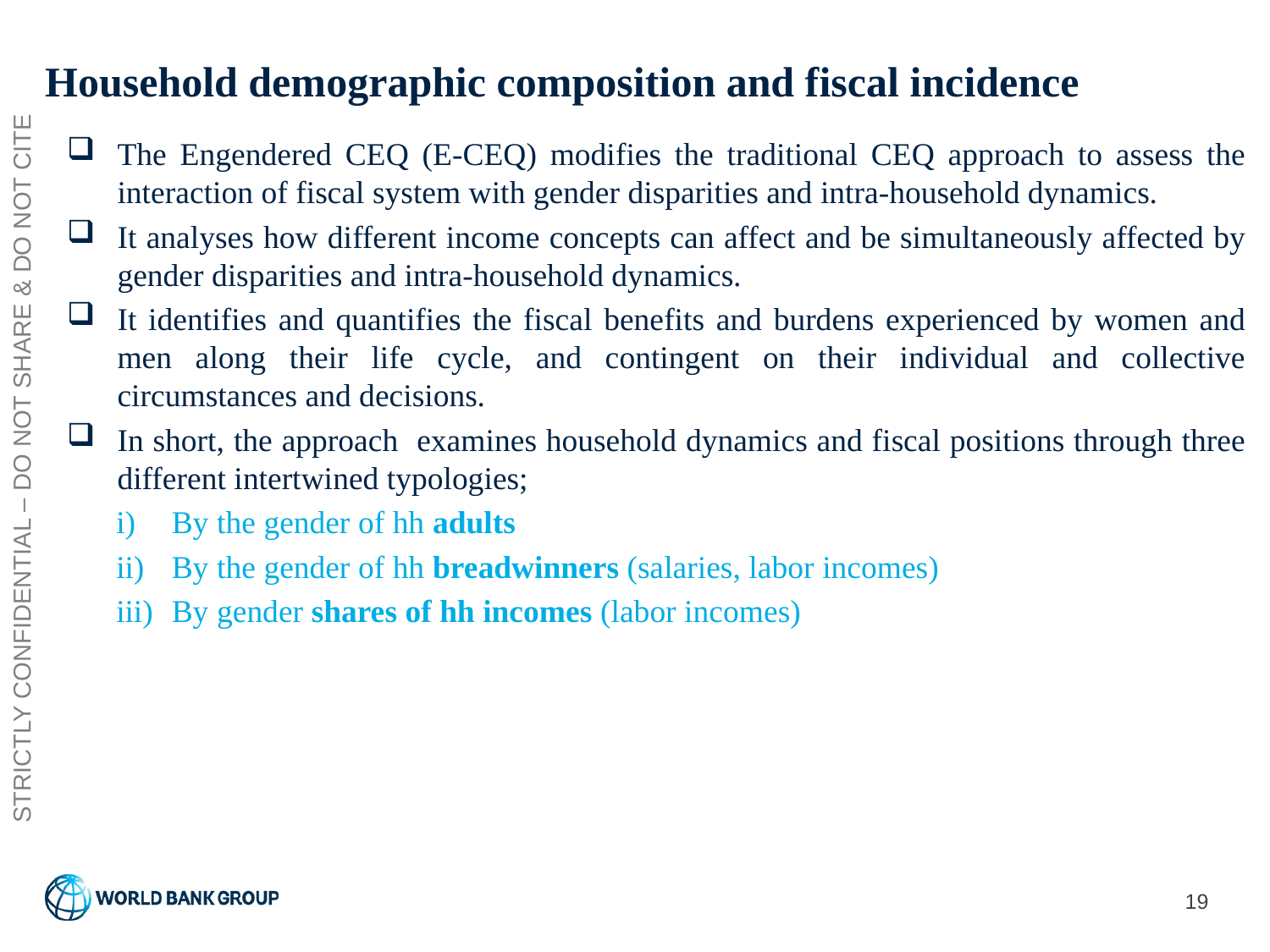

# Household demographic composition and fiscal incidence
The Engendered CEQ (E-CEQ) modifies the traditional CEQ approach to assess the interaction of fiscal system with gender disparities and intra-household dynamics.
It analyses how different income concepts can affect and be simultaneously affected by gender disparities and intra-household dynamics.
It identifies and quantifies the fiscal benefits and burdens experienced by women and men along their life cycle, and contingent on their individual and collective circumstances and decisions.
In short, the approach  examines household dynamics and fiscal positions through three different intertwined typologies;
By the gender of hh adults
By the gender of hh breadwinners (salaries, labor incomes)
By gender shares of hh incomes (labor incomes)

STRICTLY CONFIDENTIAL – DO NOT SHARE & DO NOT CITE
19